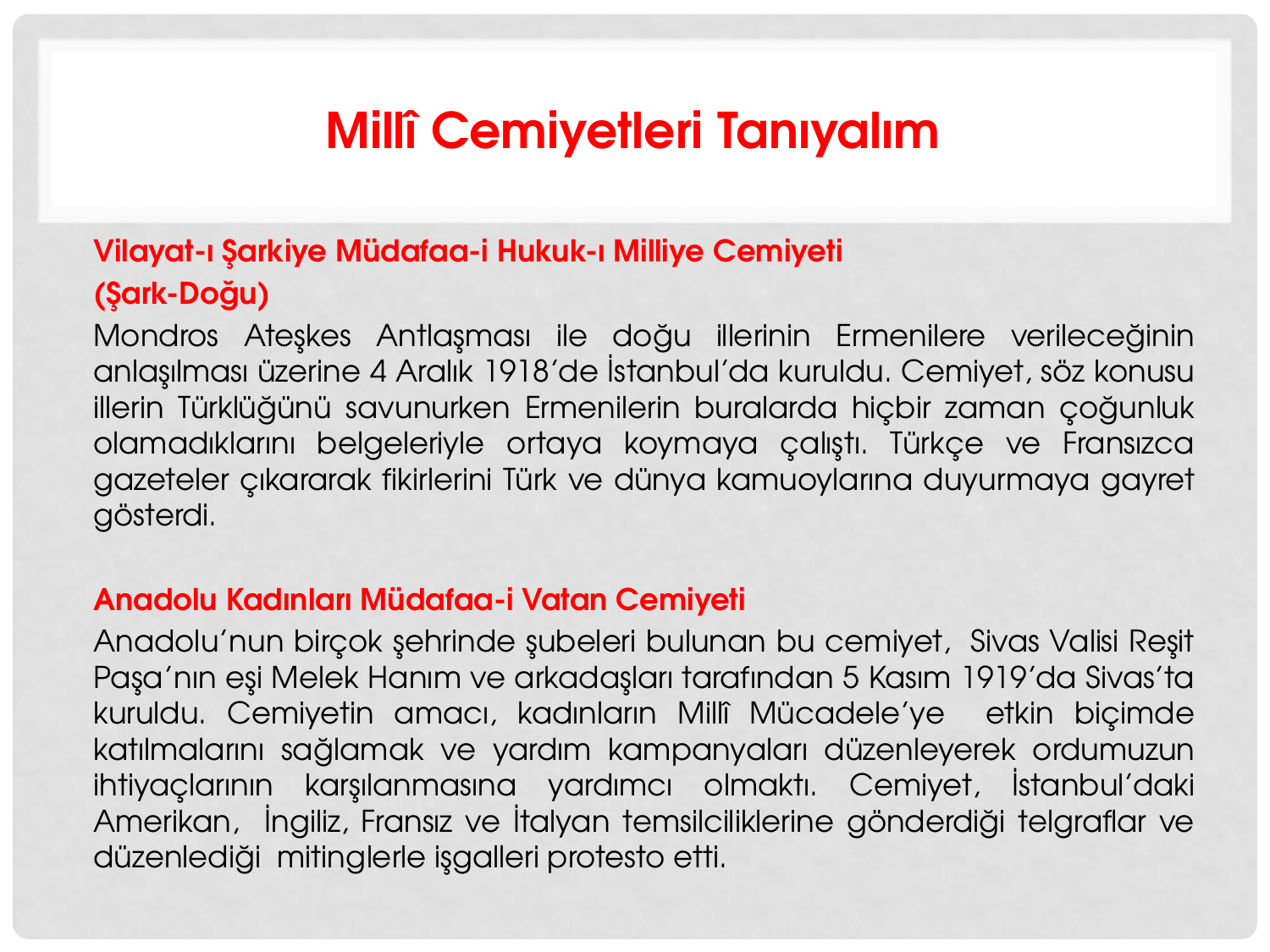

# Millî Cemiyetleri Tanıyalım
Vilayat-ı Şarkiye Müdafaa-i Hukuk-ı Milliye Cemiyeti
(Şark-Doğu)
Mondros Ateşkes Antlaşması ile doğu illerinin Ermenilere verileceğinin anlaşılması üzerine 4 Aralık 1918’de İstanbul’da kuruldu. Cemiyet, söz konusu illerin Türklüğünü savunurken Ermenilerin buralarda hiçbir zaman çoğunluk olamadıklarını belgeleriyle ortaya koymaya çalıştı. Türkçe ve Fransızca gazeteler çıkararak fikirlerini Türk ve dünya kamuoylarına duyurmaya gayret gösterdi.

Anadolu Kadınları Müdafaa-i Vatan Cemiyeti
Anadolu’nun birçok şehrinde şubeleri bulunan bu cemiyet,  Sivas Valisi Reşit Paşa’nın eşi Melek Hanım ve arkadaşları tarafından 5 Kasım 1919’da Sivas’ta kuruldu. Cemiyetin amacı, kadınların Millî Mücadele’ye  etkin biçimde katılmalarını sağlamak ve yardım kampanyaları düzenleyerek ordumuzun ihtiyaçlarının karşılanmasına yardımcı olmaktı. Cemiyet, İstanbul’daki Amerikan,  İngiliz, Fransız ve İtalyan temsilciliklerine gönderdiği telgraflar ve düzenlediği  mitinglerle işgalleri protesto etti.